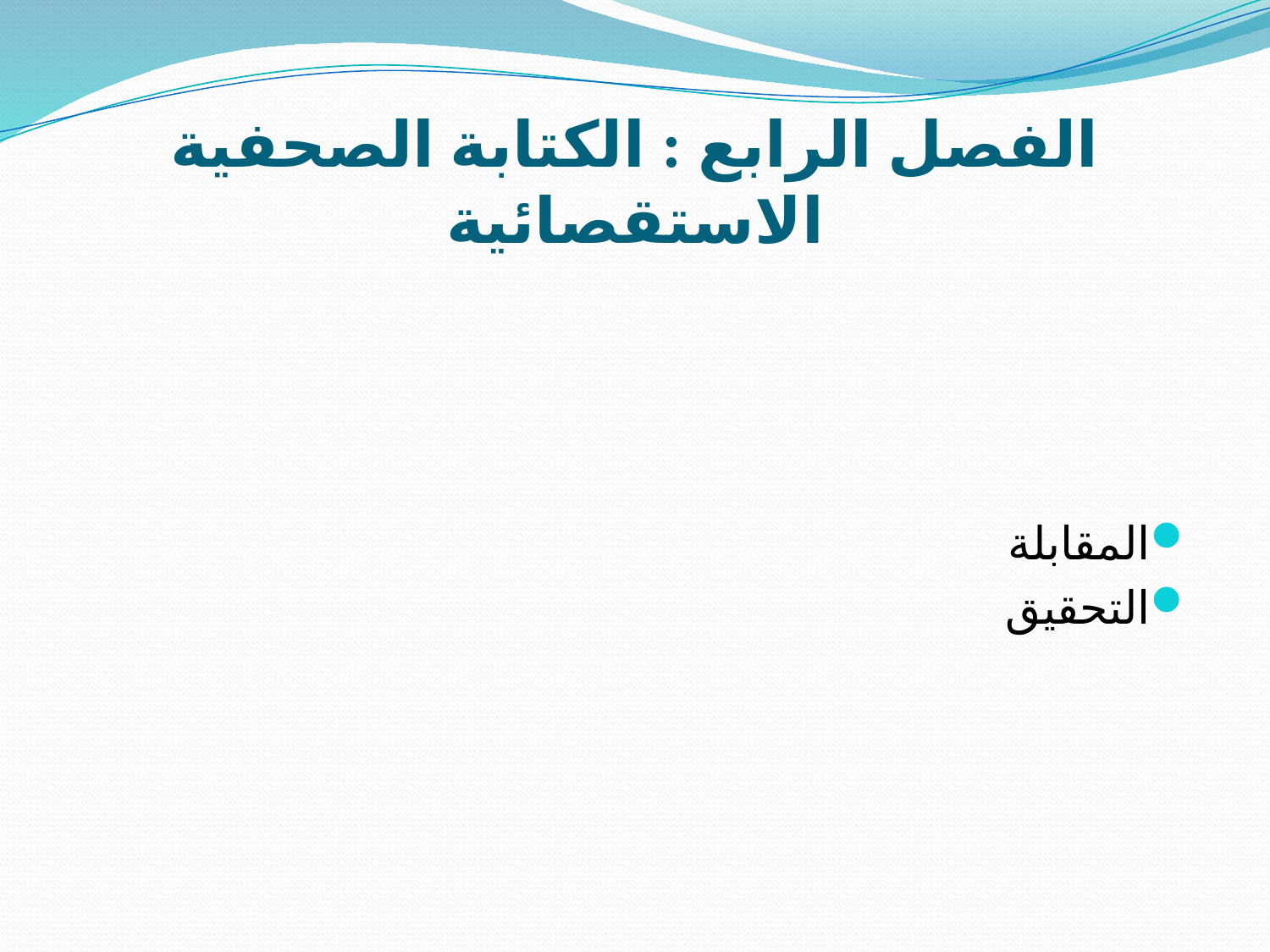

# الفصل الرابع : الكتابة الصحفية الاستقصائية
المقابلة
التحقيق